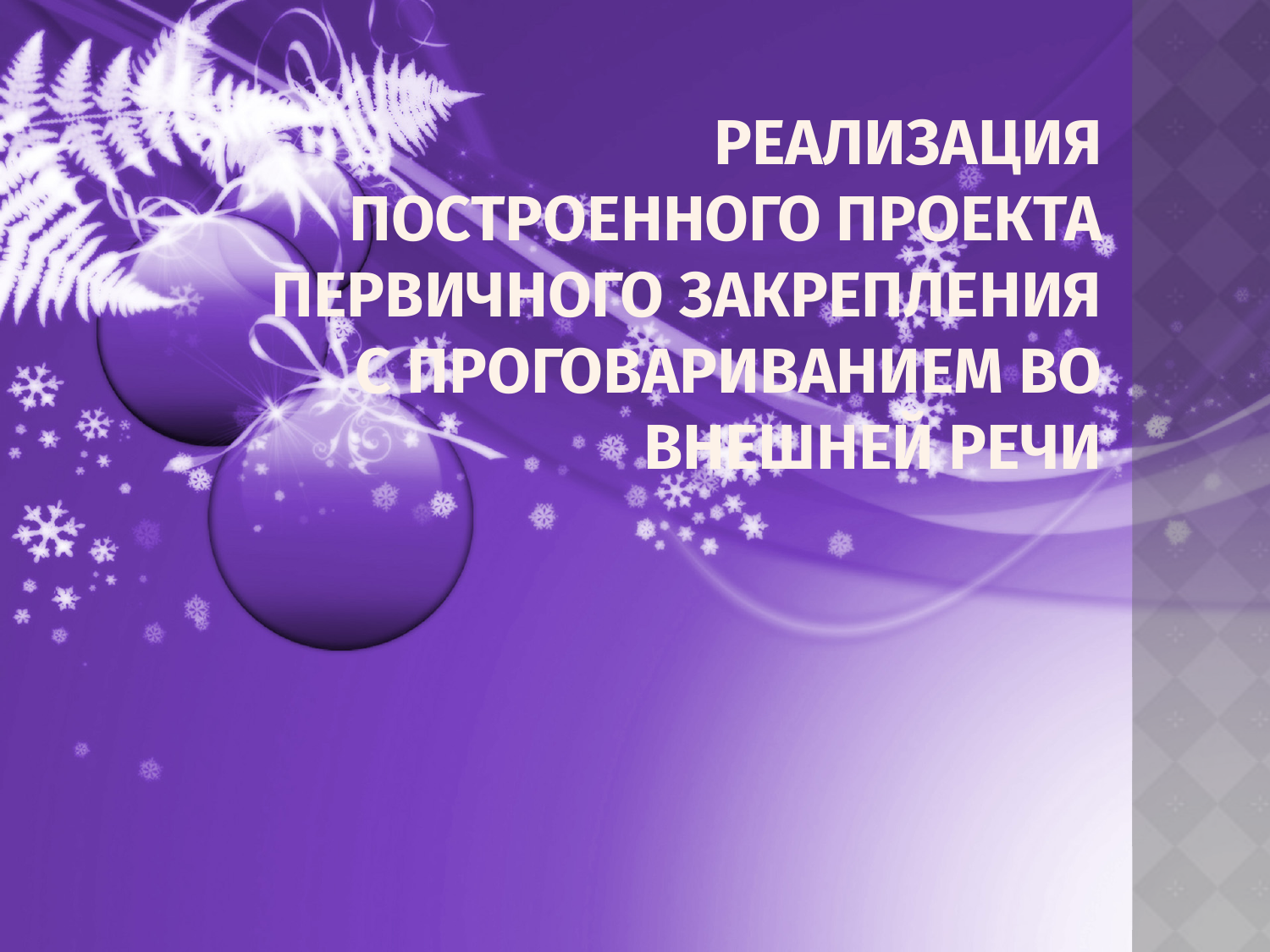

Реализация построенного проекта первичного закрепления с проговариванием во внешней речи